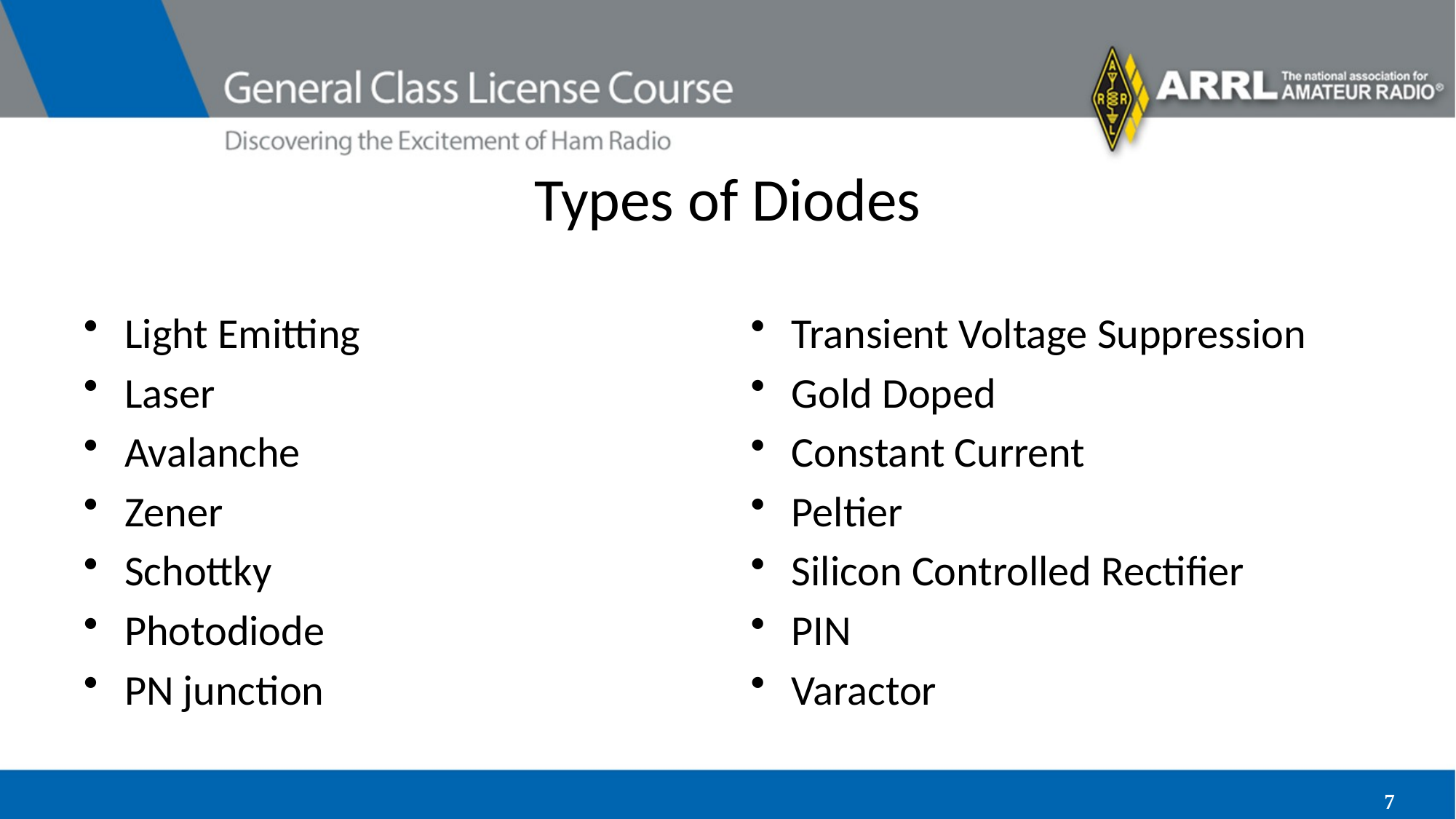

# Types of Diodes
Light Emitting
Laser
Avalanche
Zener
Schottky
Photodiode
PN junction
Transient Voltage Suppression
Gold Doped
Constant Current
Peltier
Silicon Controlled Rectifier
PIN
Varactor